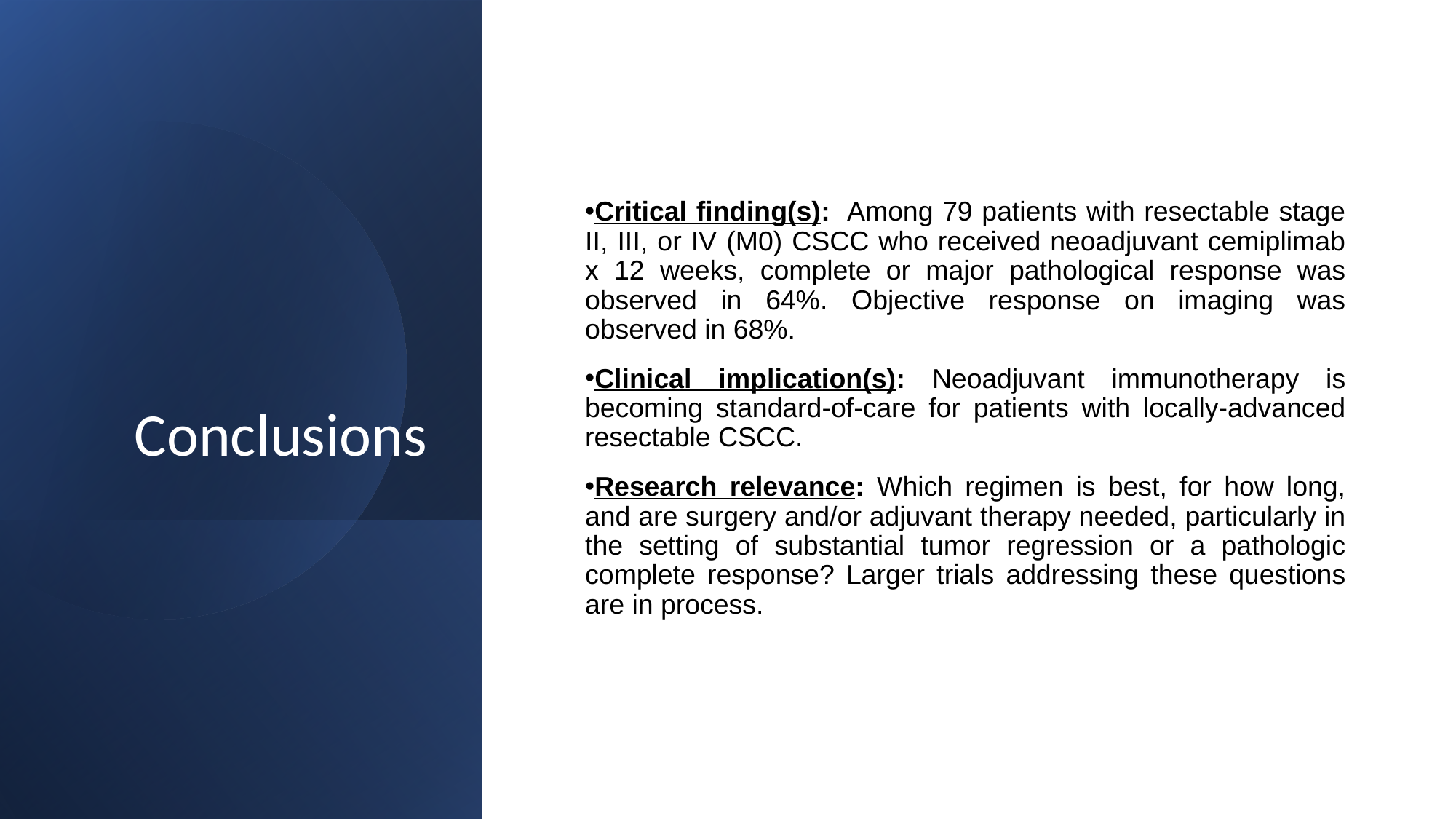

# Conclusions
Critical finding(s):  Among 79 patients with resectable stage II, III, or IV (M0) CSCC who received neoadjuvant cemiplimab x 12 weeks, complete or major pathological response was observed in 64%. Objective response on imaging was observed in 68%.
Clinical implication(s): Neoadjuvant immunotherapy is becoming standard-of-care for patients with locally-advanced resectable CSCC.
Research relevance: Which regimen is best, for how long, and are surgery and/or adjuvant therapy needed, particularly in the setting of substantial tumor regression or a pathologic complete response? Larger trials addressing these questions are in process.